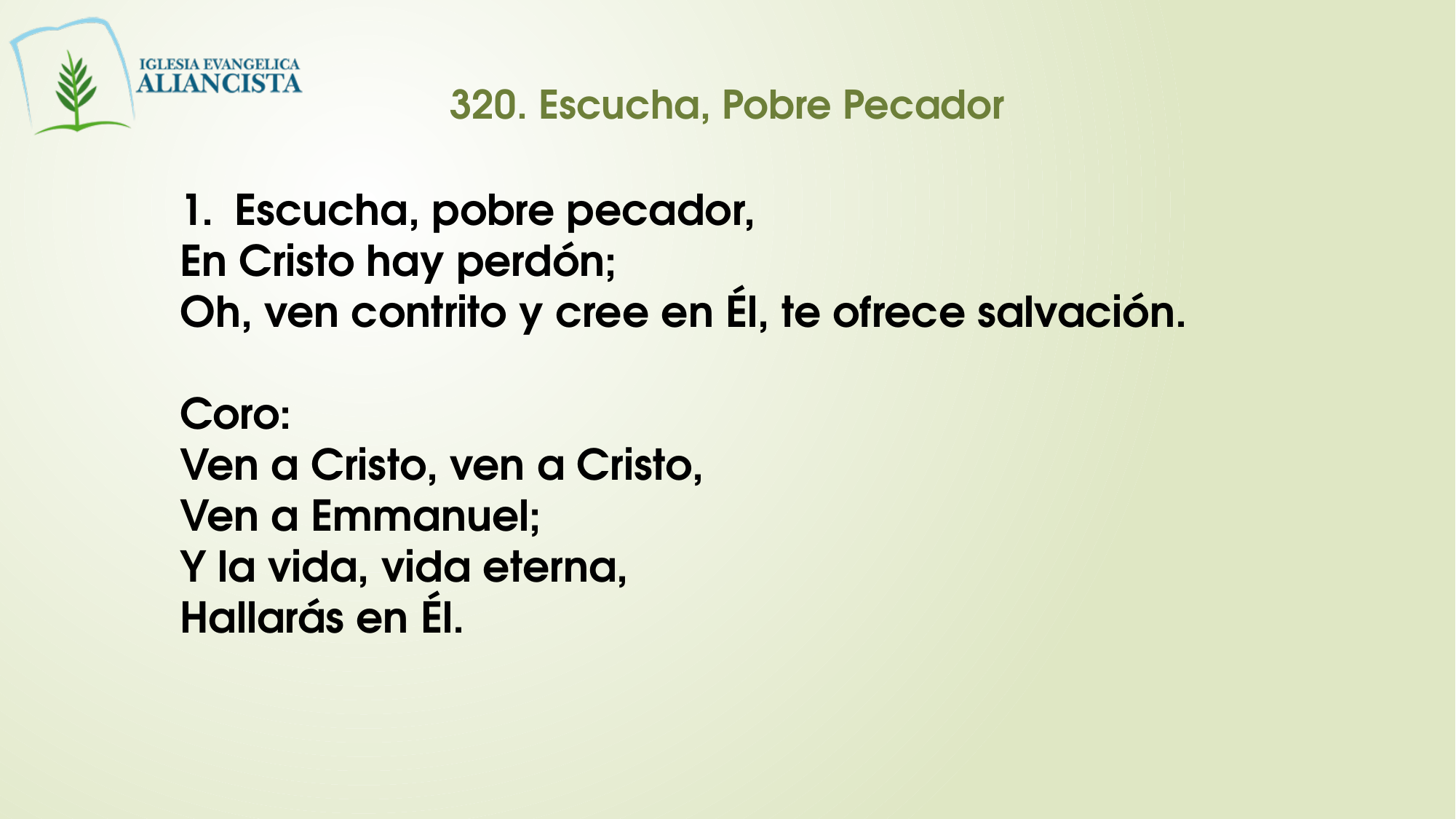

320. Escucha, Pobre Pecador
Escucha, pobre pecador,
En Cristo hay perdón;
Oh, ven contrito y cree en Él, te ofrece salvación.

Coro:
Ven a Cristo, ven a Cristo,
Ven a Emmanuel;
Y la vida, vida eterna,
Hallarás en Él.